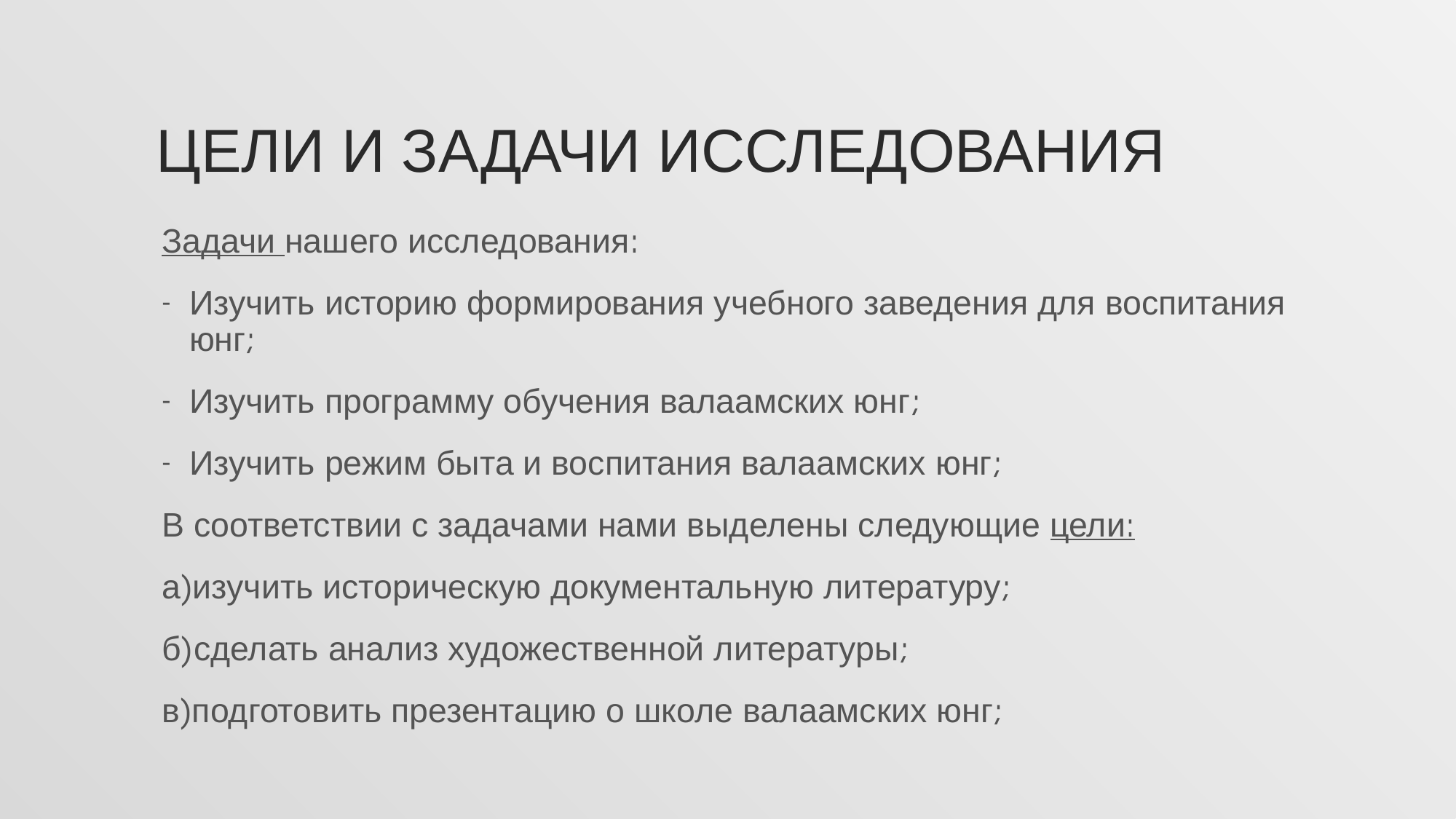

# Цели и задачи исследования
Задачи нашего исследования:
Изучить историю формирования учебного заведения для воспитания юнг;
Изучить программу обучения валаамских юнг;
Изучить режим быта и воспитания валаамских юнг;
В соответствии с задачами нами выделены следующие цели:
а)изучить историческую документальную литературу;
б)сделать анализ художественной литературы;
в)подготовить презентацию о школе валаамских юнг;